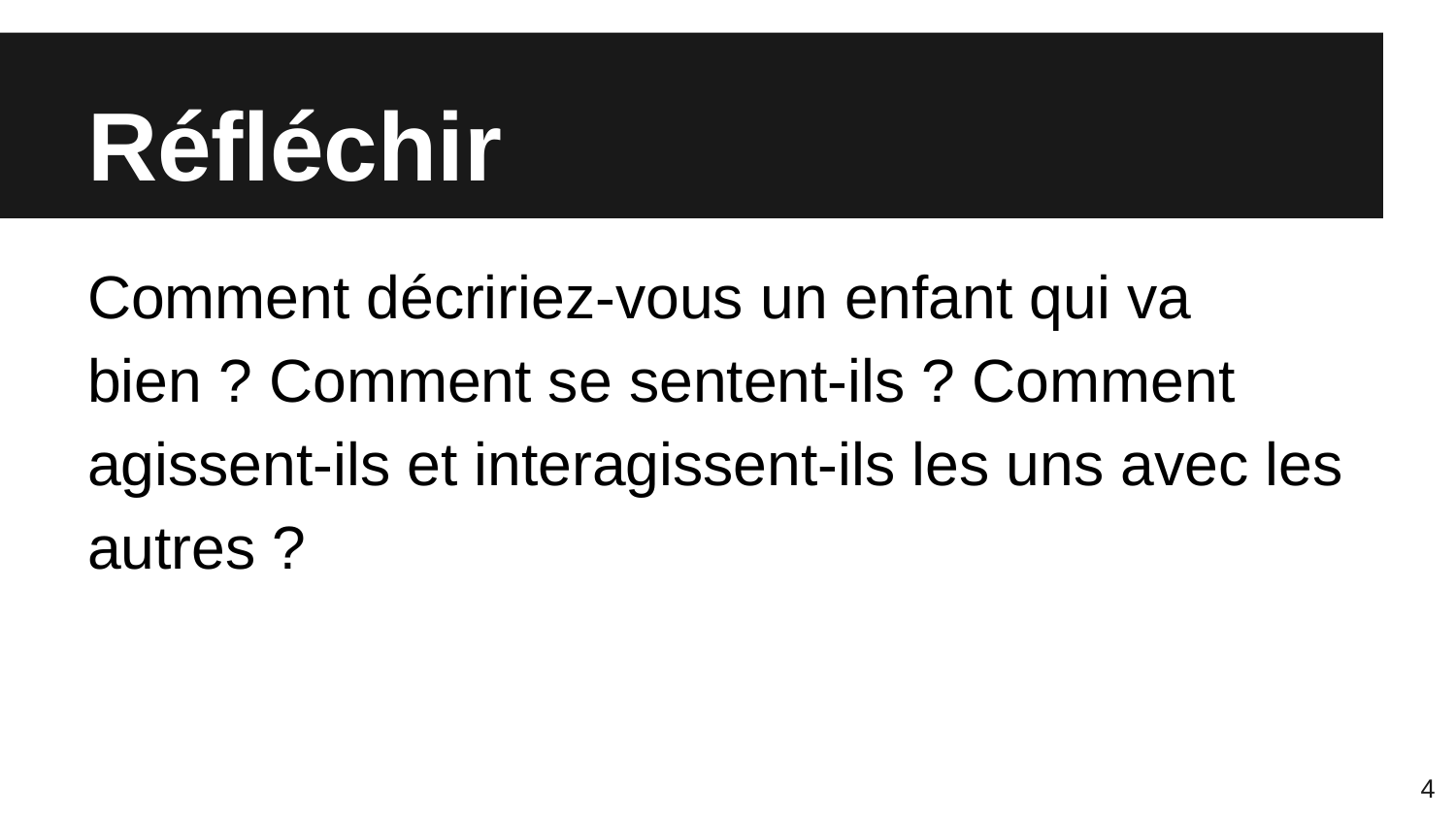

# Réfléchir
Comment décririez-vous un enfant qui va bien ? Comment se sentent-ils ? Comment agissent-ils et interagissent-ils les uns avec les autres ?
4